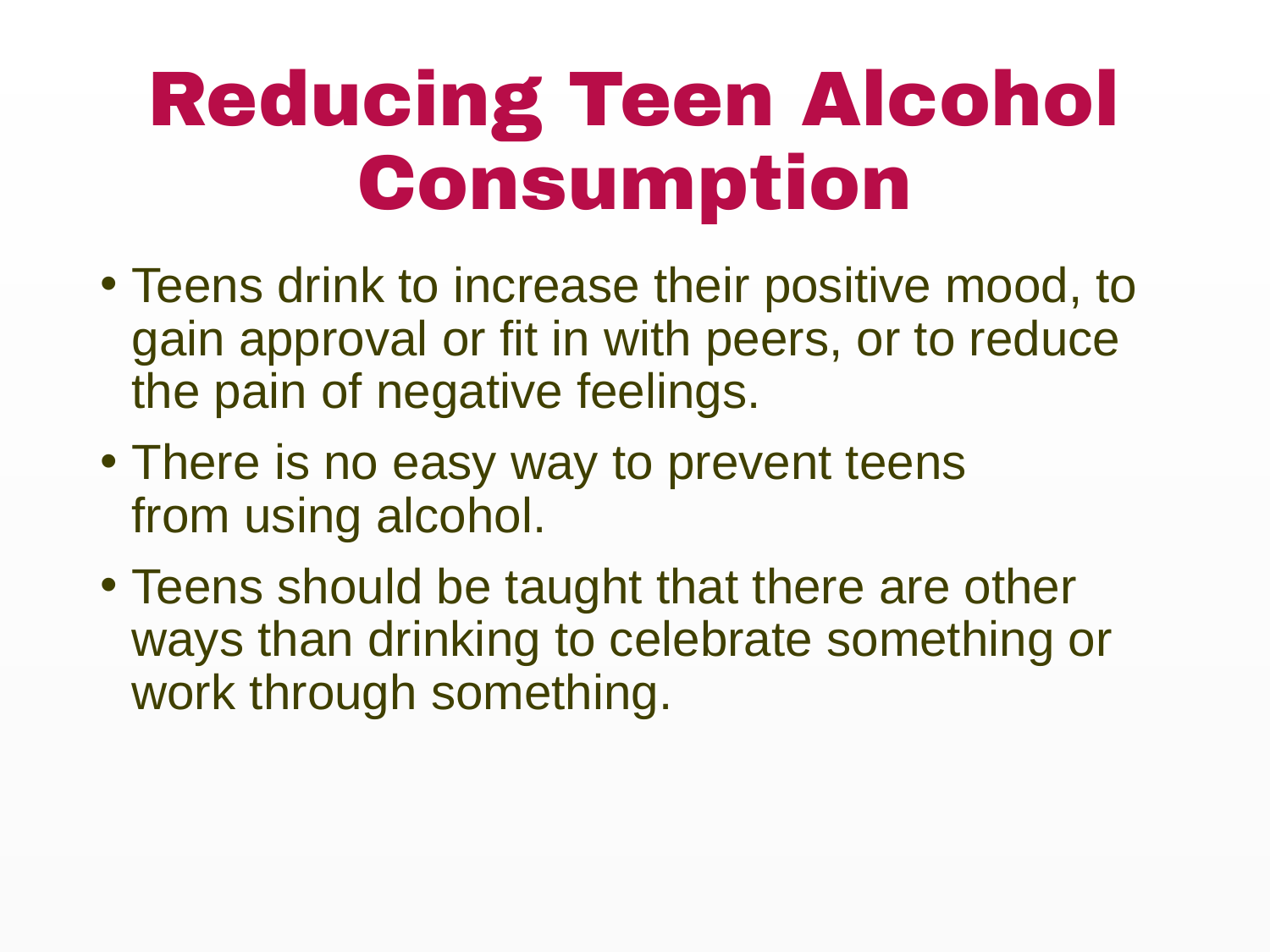

# Reducing Teen Alcohol Consumption
Teens drink to increase their positive mood, to gain approval or fit in with peers, or to reduce the pain of negative feelings.
There is no easy way to prevent teens from using alcohol.
Teens should be taught that there are other ways than drinking to celebrate something or work through something.